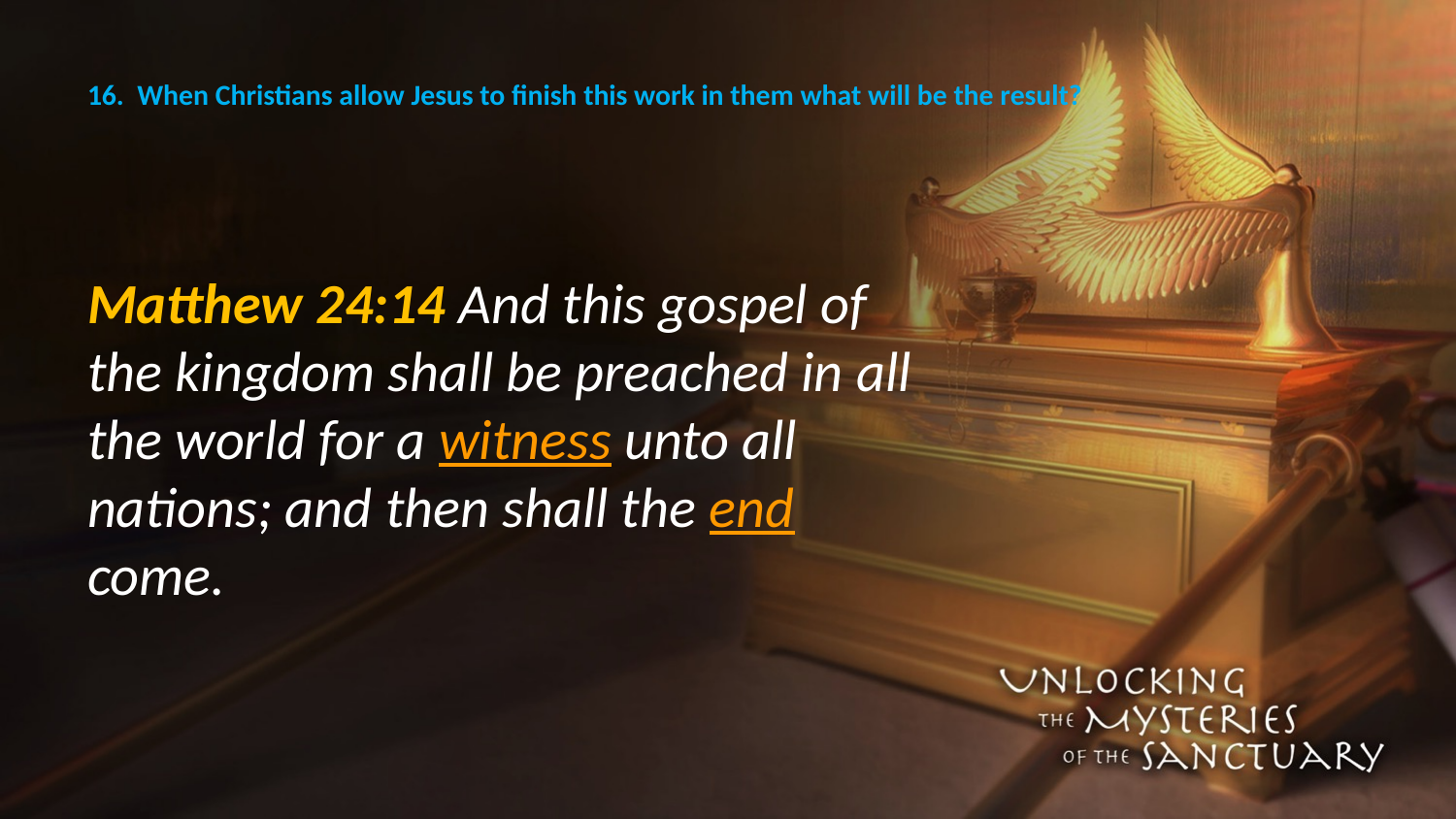

# 16.  When Christians allow Jesus to finish this work in them what will be the result?

Matthew 24:14 And this gospel of the kingdom shall be preached in all the world for a witness unto all nations; and then shall the end come.